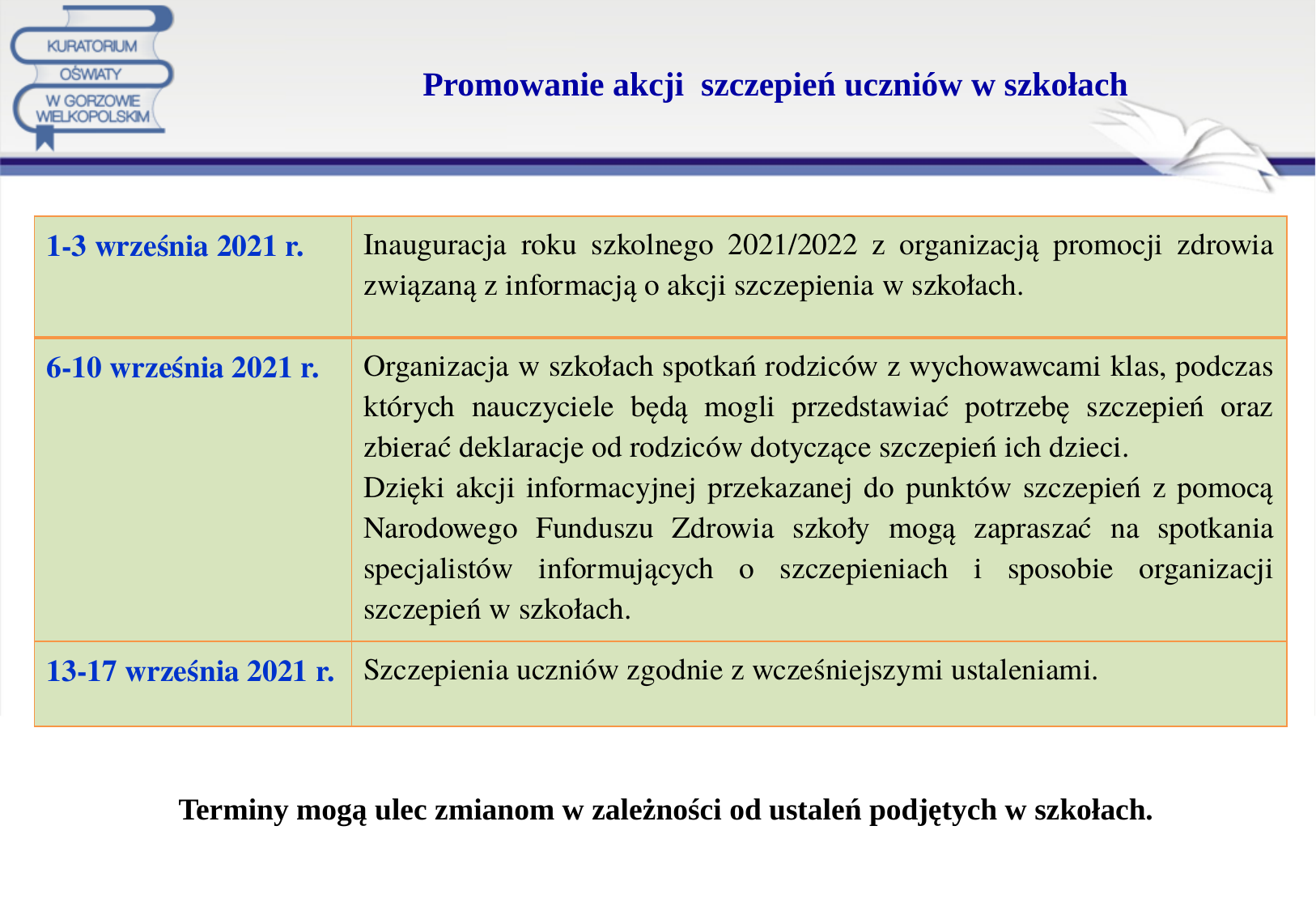

# Promowanie akcji  szczepień uczniów w szkołach
| 1-3 września 2021 r. | Inauguracja roku szkolnego 2021/2022 z organizacją promocji zdrowia związaną z informacją o akcji szczepienia w szkołach. |
| --- | --- |
| 6-10 września 2021 r. | Organizacja w szkołach spotkań rodziców z wychowawcami klas, podczas których nauczyciele będą mogli przedstawiać potrzebę szczepień oraz zbierać deklaracje od rodziców dotyczące szczepień ich dzieci. Dzięki akcji informacyjnej przekazanej do punktów szczepień z pomocą Narodowego Funduszu Zdrowia szkoły mogą zapraszać na spotkania specjalistów informujących o szczepieniach i sposobie organizacji szczepień w szkołach. |
| 13-17 września 2021 r. | Szczepienia uczniów zgodnie z wcześniejszymi ustaleniami. |
Terminy mogą ulec zmianom w zależności od ustaleń podjętych w szkołach.